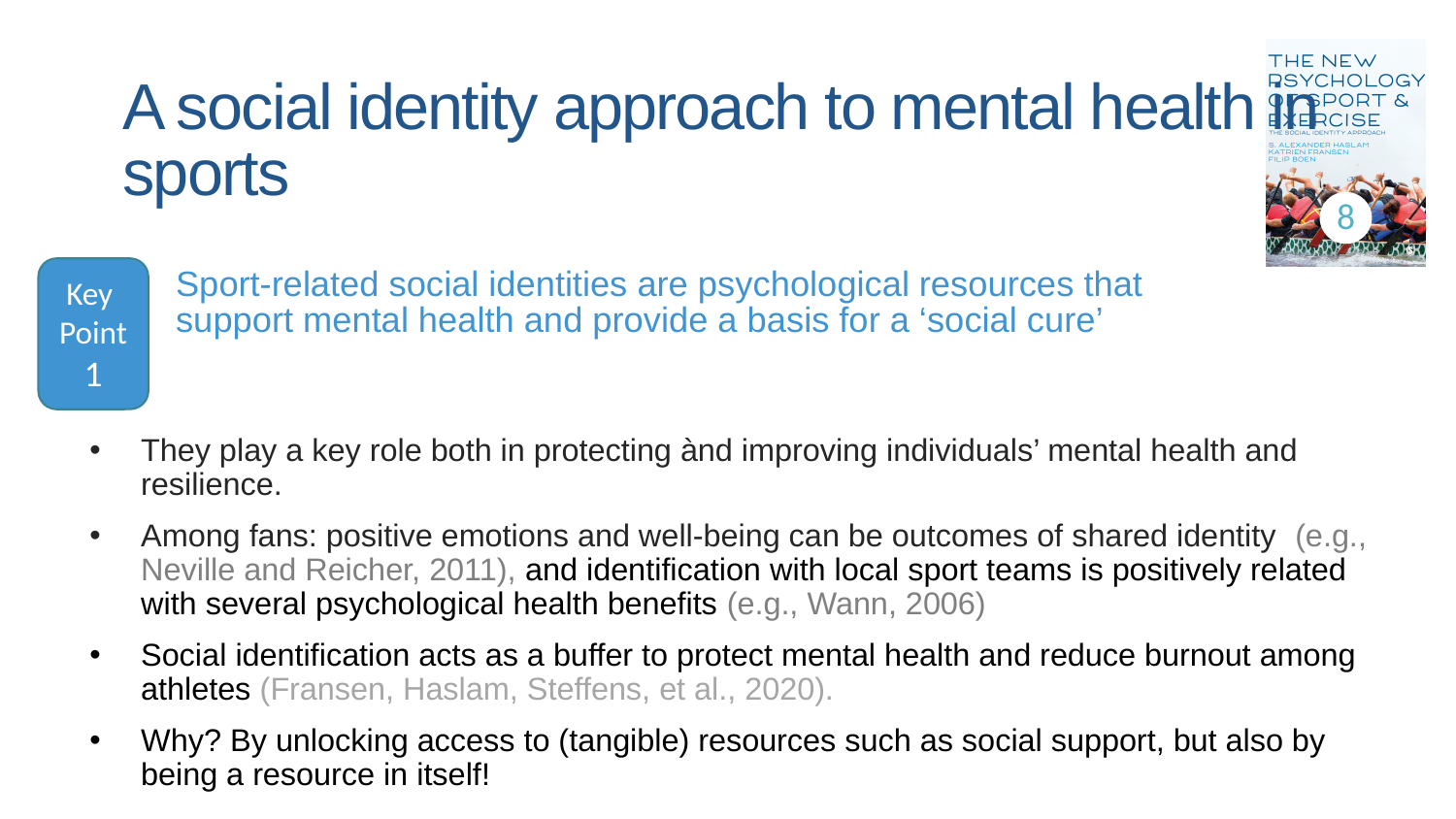

# A social identity approach to mental health in sports
8
Key
Point
1
Sport-related social identities are psychological resources that support mental health and provide a basis for a ‘social cure’
They play a key role both in protecting ànd improving individuals’ mental health and resilience.
Among fans: positive emotions and well-being can be outcomes of shared identity  (e.g., Neville and Reicher, 2011), and identification with local sport teams is positively related with several psychological health benefits (e.g., Wann, 2006)
Social identification acts as a buffer to protect mental health and reduce burnout among athletes (Fransen, Haslam, Steffens, et al., 2020).
Why? By unlocking access to (tangible) resources such as social support, but also by being a resource in itself!